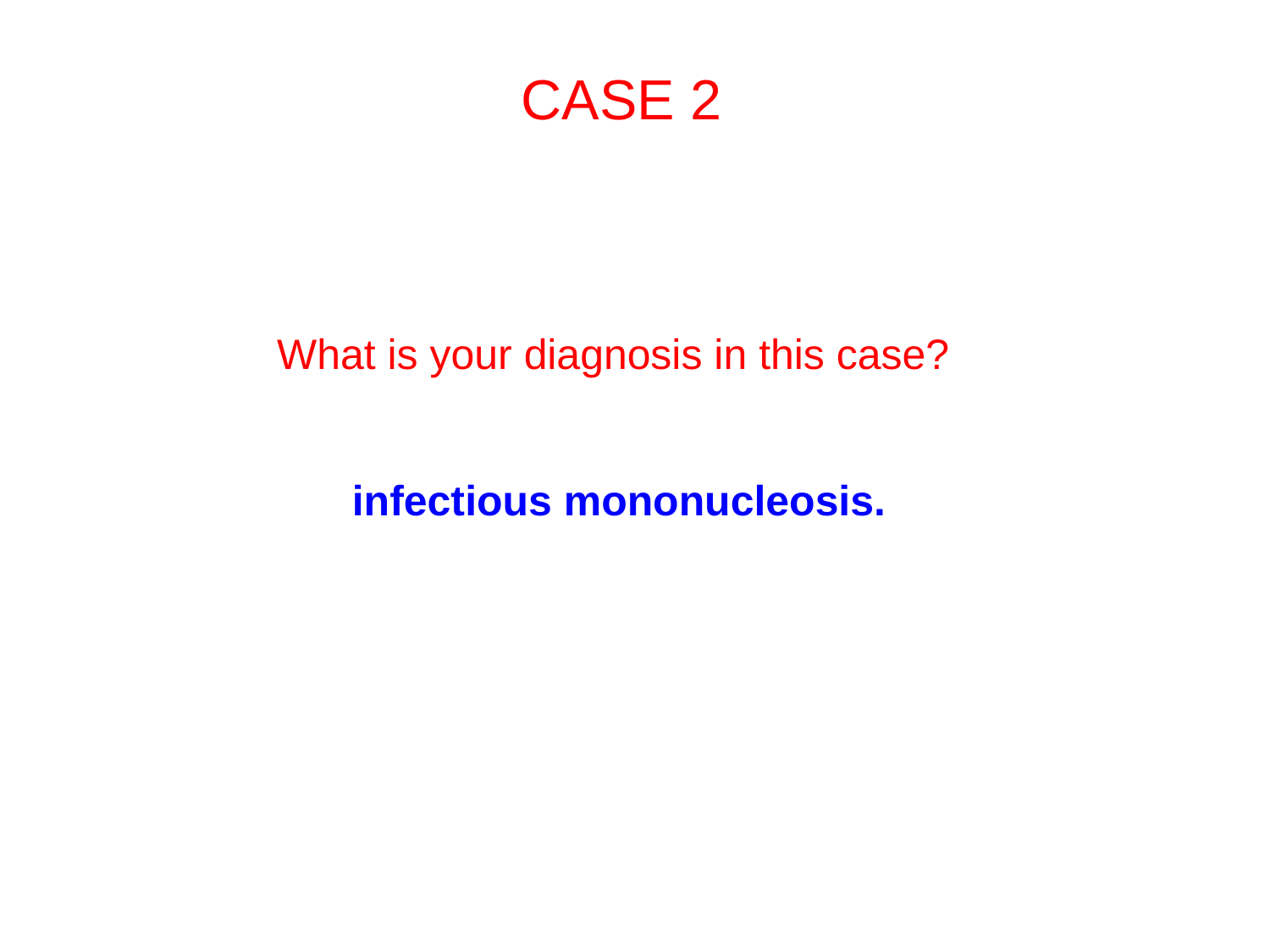

# CASE 2

What is your diagnosis in this case?

 infectious mononucleosis.